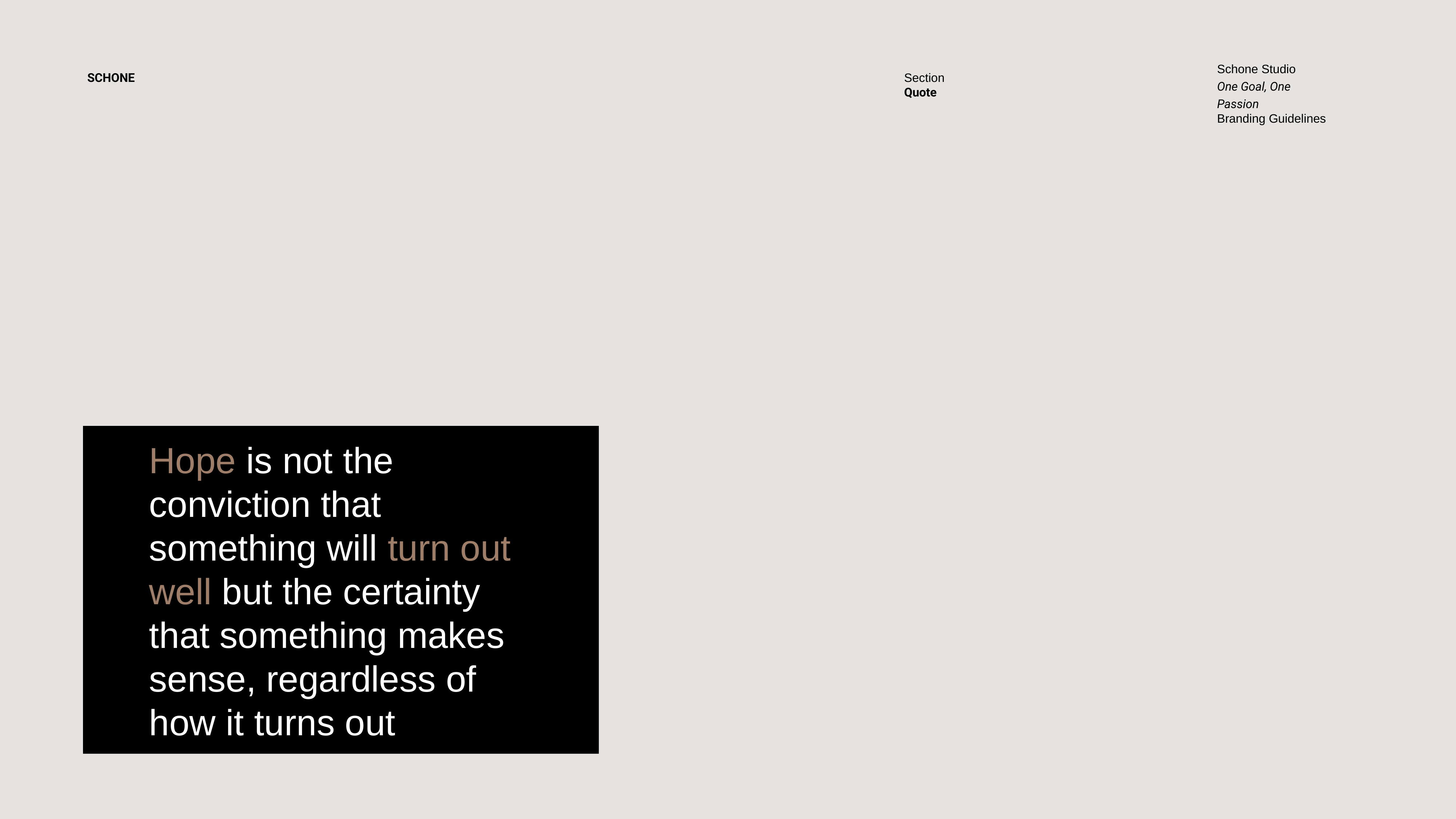

SCHONE
Section
Quote
Schone Studio
One Goal, One Passion
Branding Guidelines

Hope is not the conviction that something will turn out well but the certainty that something makes sense, regardless of how it turns out
43
2020